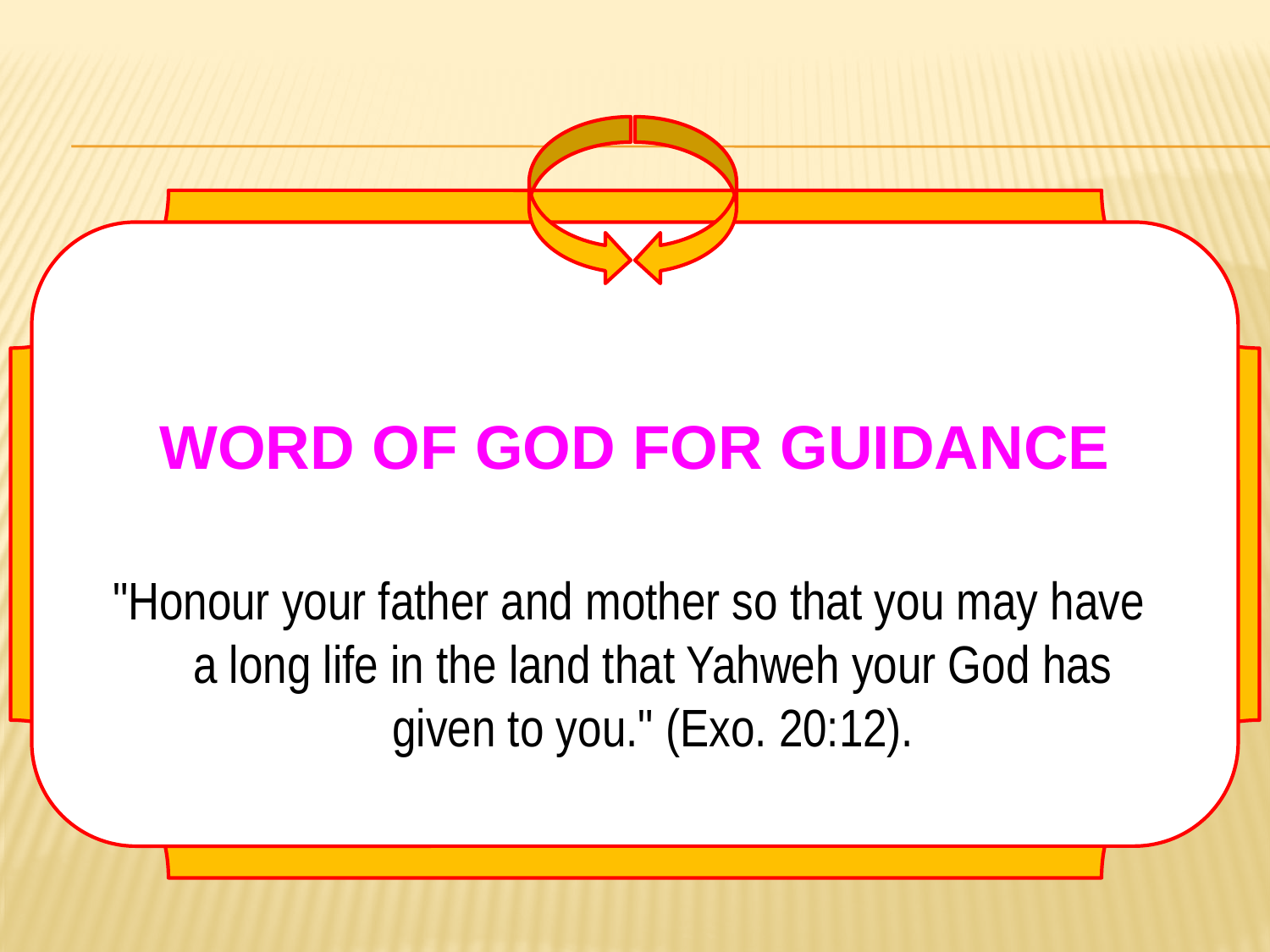

# WORD OF GOD FOR GUIDANCE
"Honour your father and mother so that you may have a long life in the land that Yahweh your God has given to you." (Exo. 20:12).